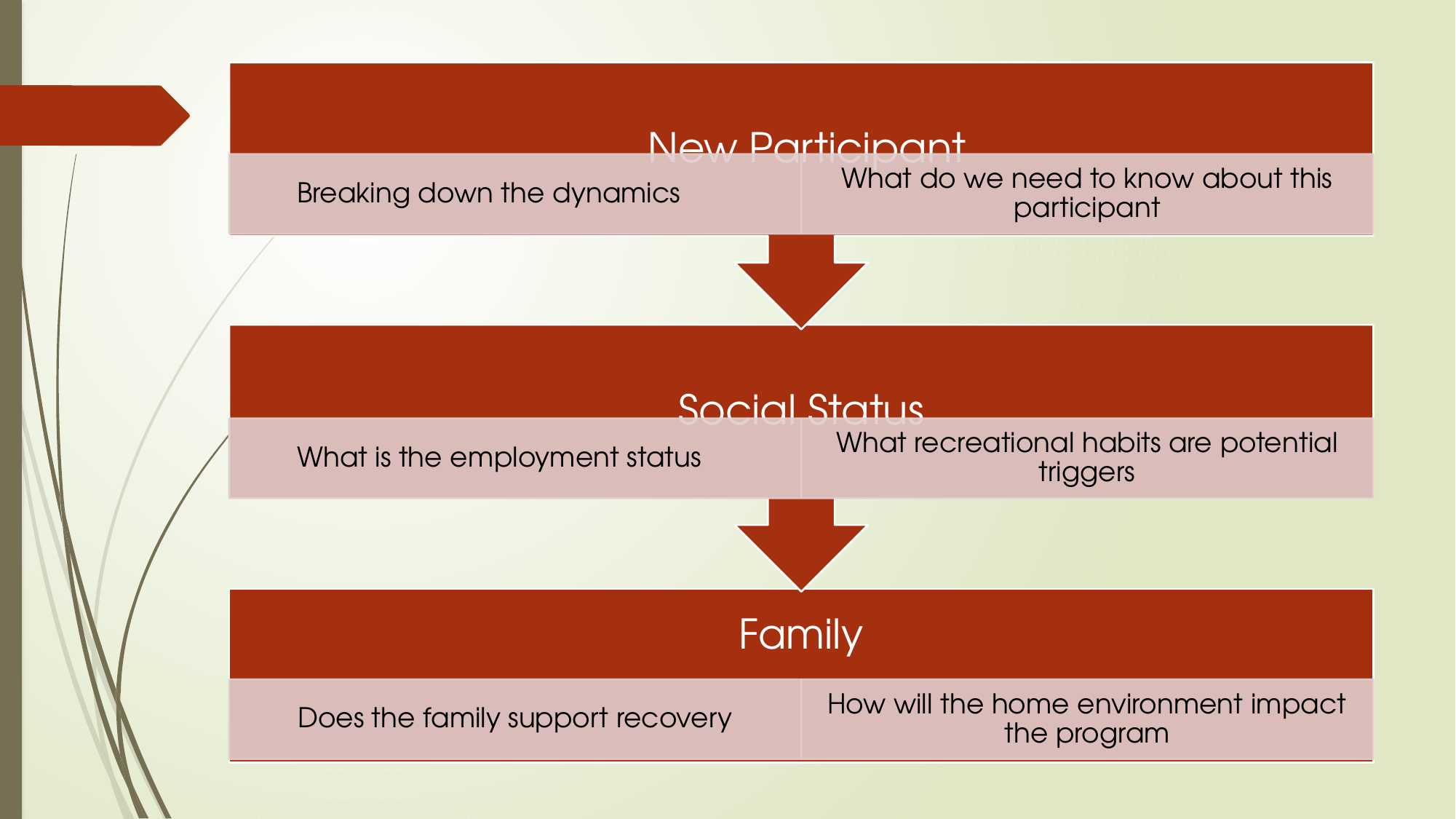

Family
Does the family support recovery
How will the home environment impact the program
Social Status
What is the employment status
What recreational habits are potential triggers
 New Participant
Breaking down the dynamics
What do we need to know about this participant